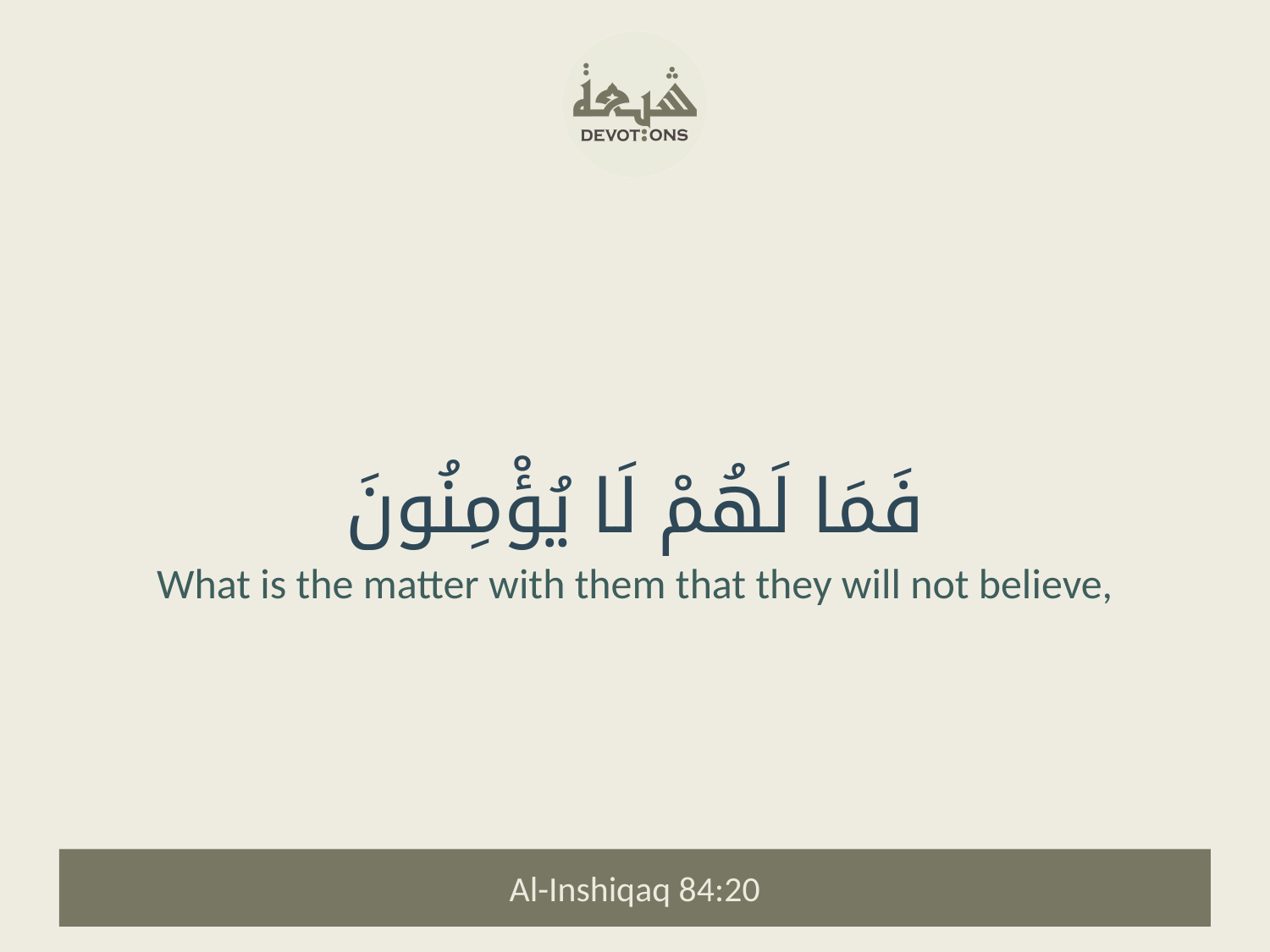

فَمَا لَهُمْ لَا يُؤْمِنُونَ
What is the matter with them that they will not believe,
Al-Inshiqaq 84:20